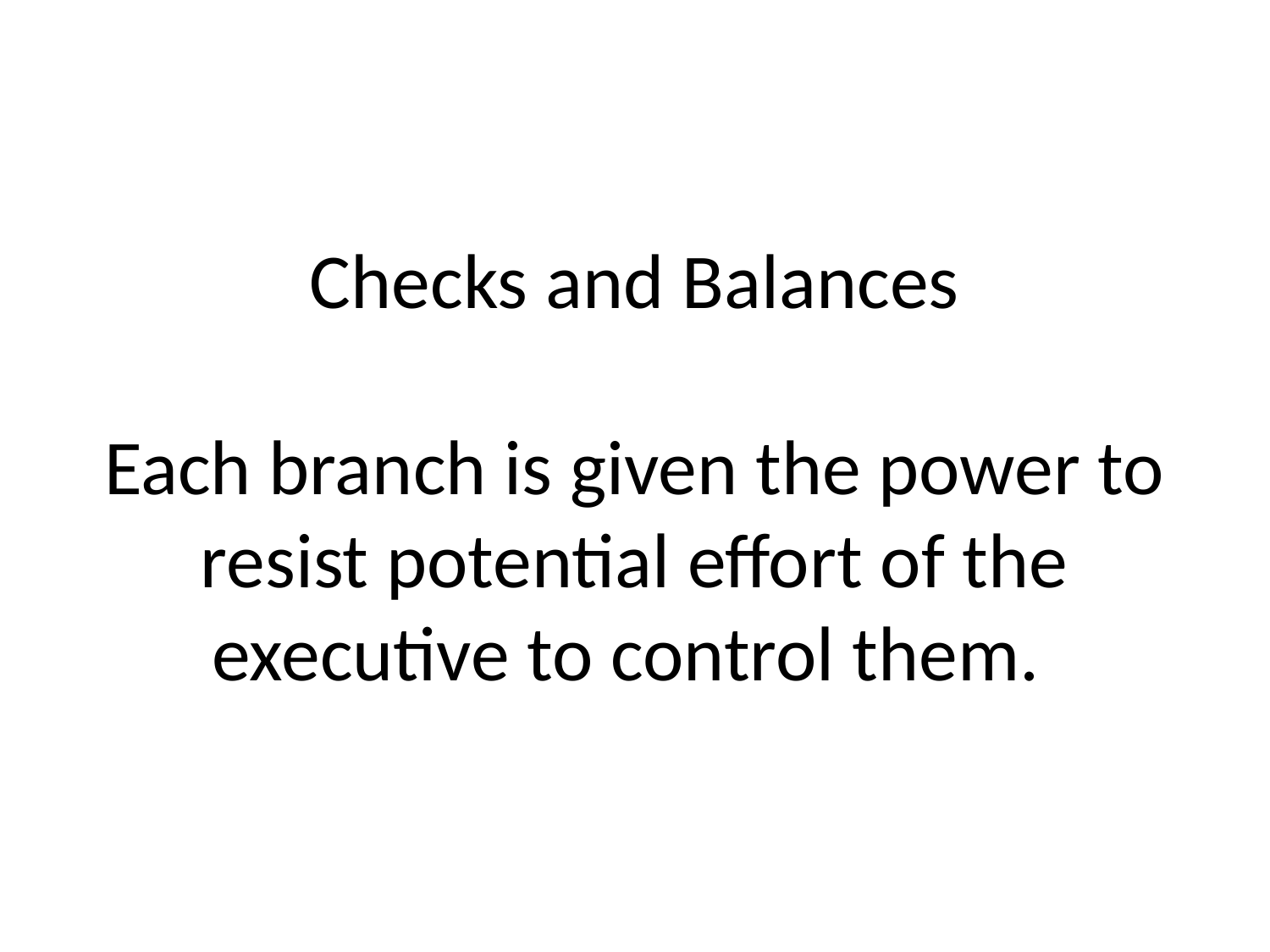

# Checks and Balances Each branch is given the power to resist potential effort of the executive to control them.